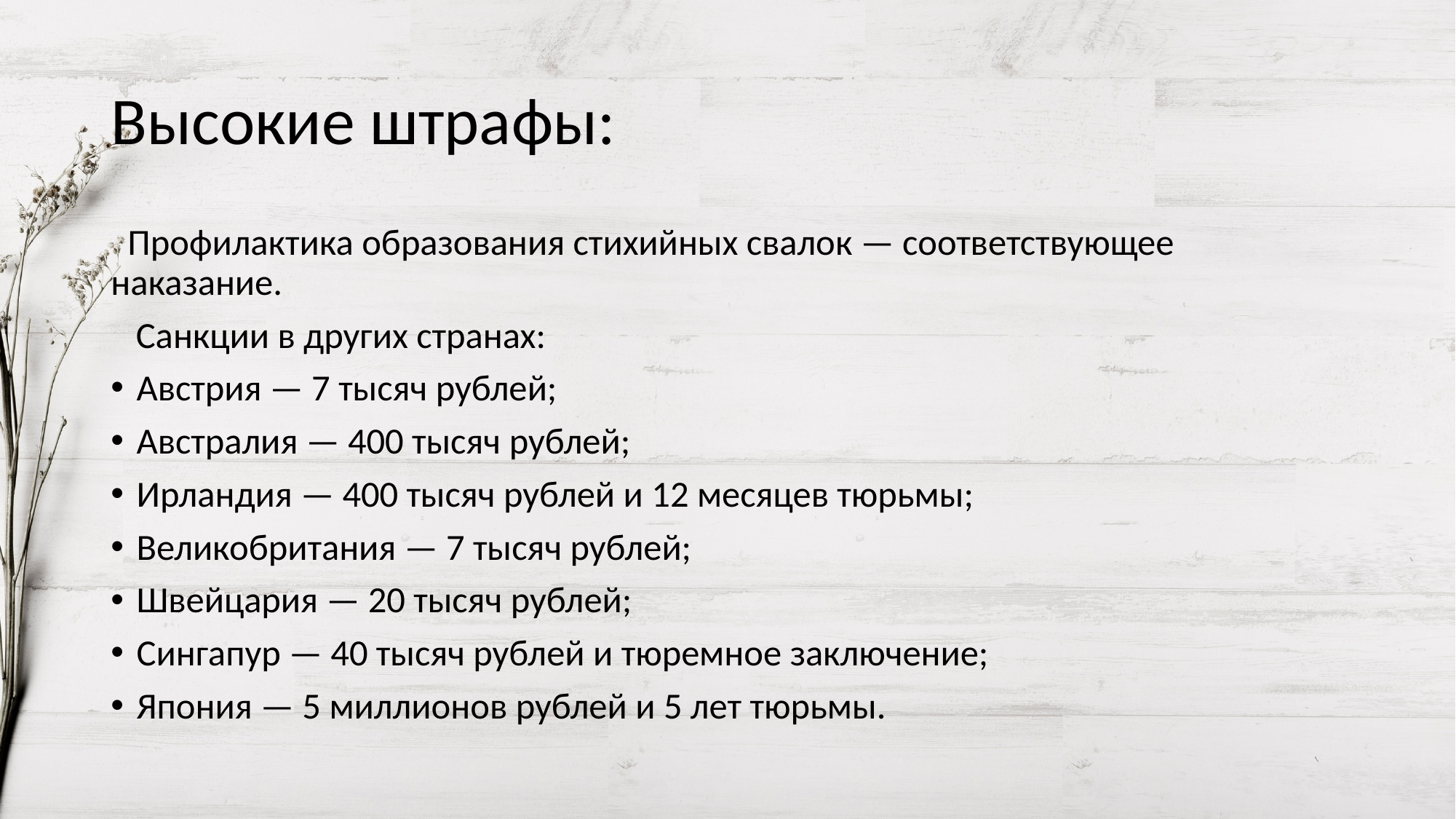

# Высокие штрафы:
  Профилактика образования стихийных свалок — соответствующее наказание.
   Санкции в других странах:
Австрия — 7 тысяч рублей;
Австралия — 400 тысяч рублей;
Ирландия — 400 тысяч рублей и 12 месяцев тюрьмы;
Великобритания — 7 тысяч рублей;
Швейцария — 20 тысяч рублей;
Сингапур — 40 тысяч рублей и тюремное заключение;
Япония — 5 миллионов рублей и 5 лет тюрьмы.